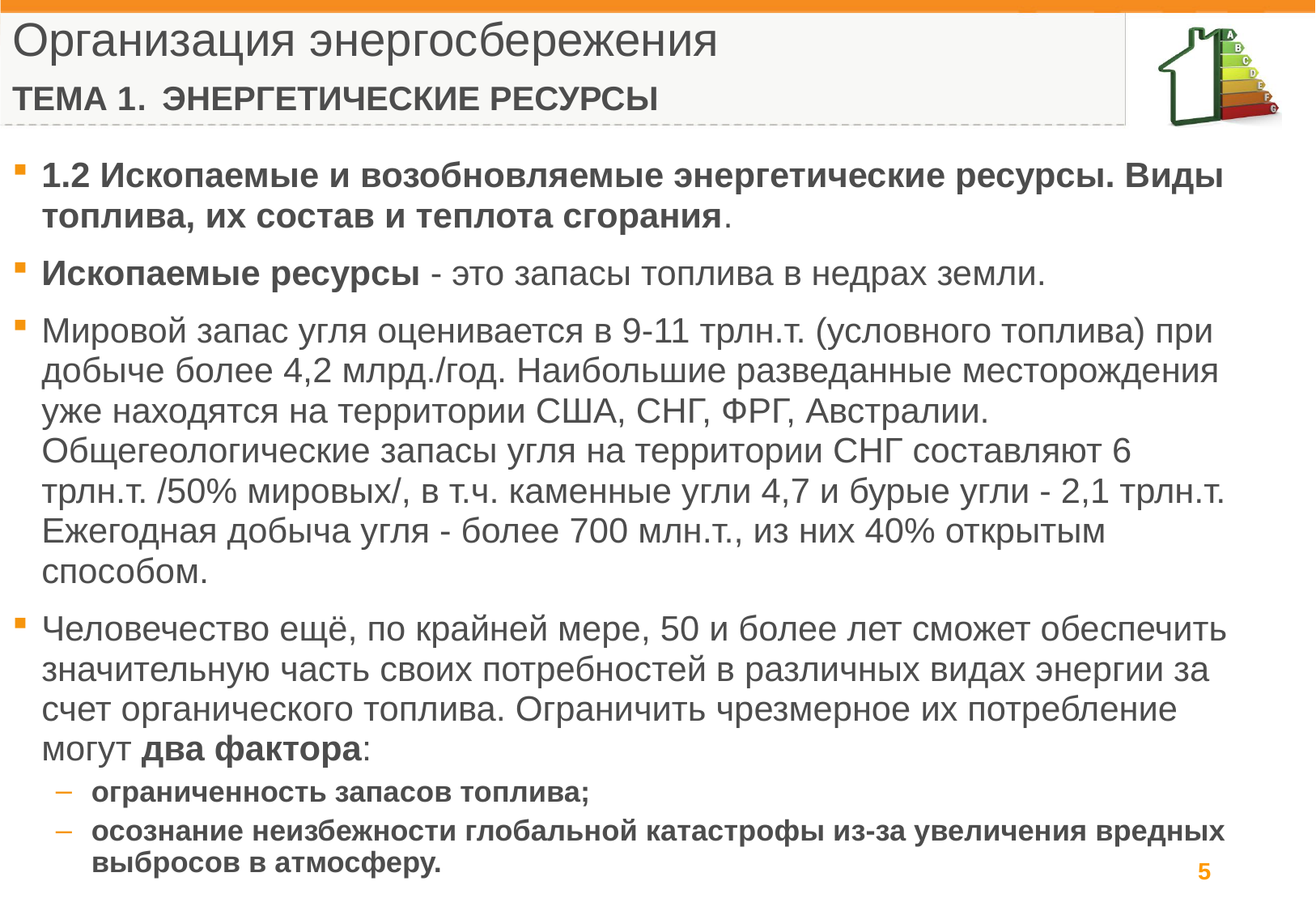

Организация энергосбережения
ТЕМА 1. ЭНЕРГЕТИЧЕСКИЕ РЕСУРСЫ
1.2 Ископаемые и возобновляемые энергетические ресурсы. Виды топлива, их состав и теплота сгорания.
Ископаемые ресурсы - это запасы топлива в недрах земли.
Мировой запас угля оценивается в 9-11 трлн.т. (условного топлива) при добыче более 4,2 млрд./год. Наибольшие разведанные месторождения уже находятся на территории США, СНГ, ФРГ, Австралии. Общегеологические запасы угля на территории СНГ составляют 6 трлн.т. /50% мировых/, в т.ч. каменные угли 4,7 и бурые угли - 2,1 трлн.т. Ежегодная добыча угля - более 700 млн.т., из них 40% открытым способом.
Человечество ещё, по крайней мере, 50 и более лет сможет обеспечить значительную часть своих потребностей в различных видах энергии за счет органического топлива. Ограничить чрезмерное их потребление могут два фактора:
ограниченность запасов топлива;
осознание неизбежности глобальной катастрофы из-за увеличения вредных выбросов в атмосферу.